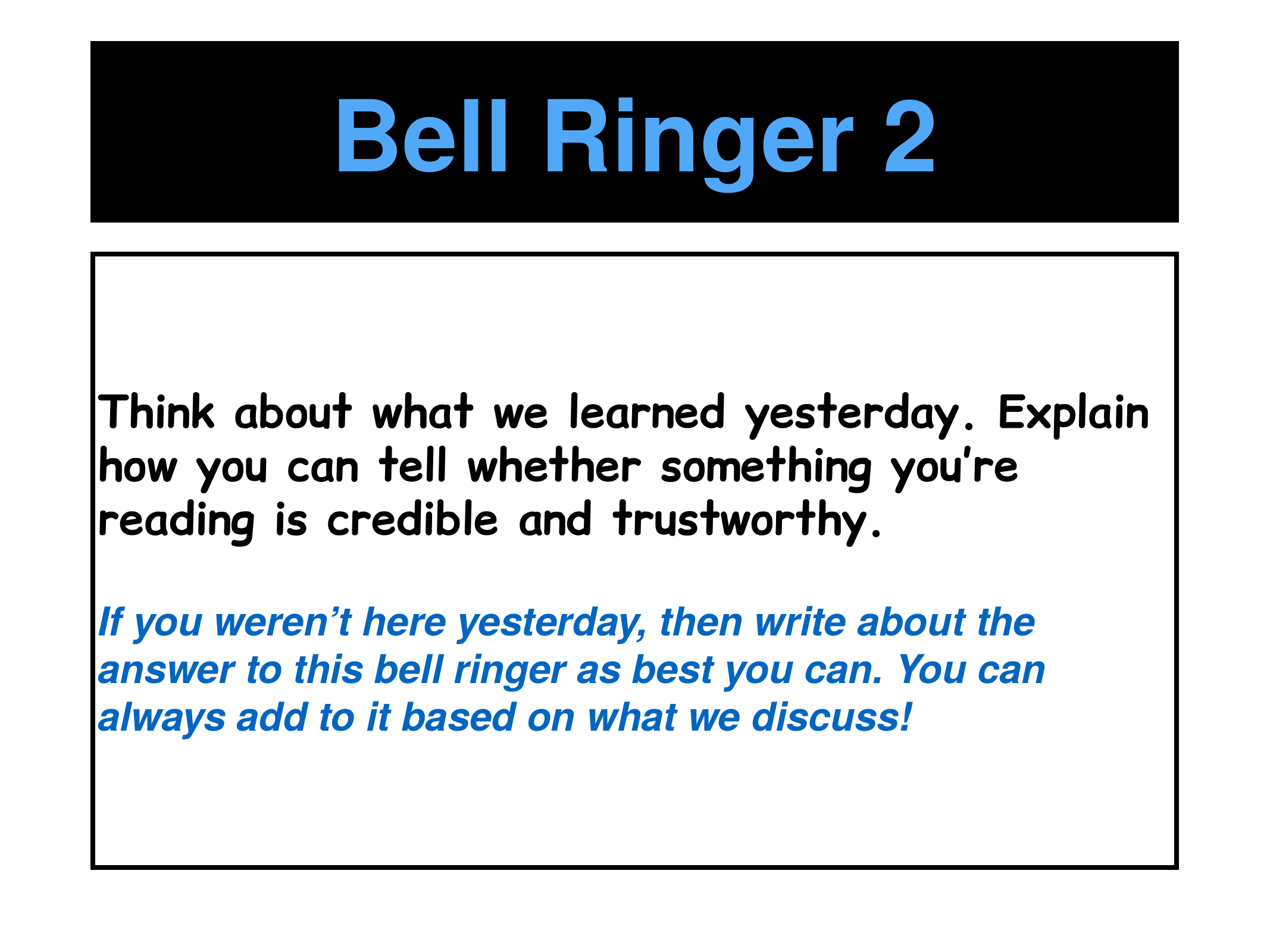

# Bell Ringer 2
Think about what we learned yesterday. Explain how you can tell whether something you’re reading is credible and trustworthy.
If you weren’t here yesterday, then write about the answer to this bell ringer as best you can. You can always add to it based on what we discuss!